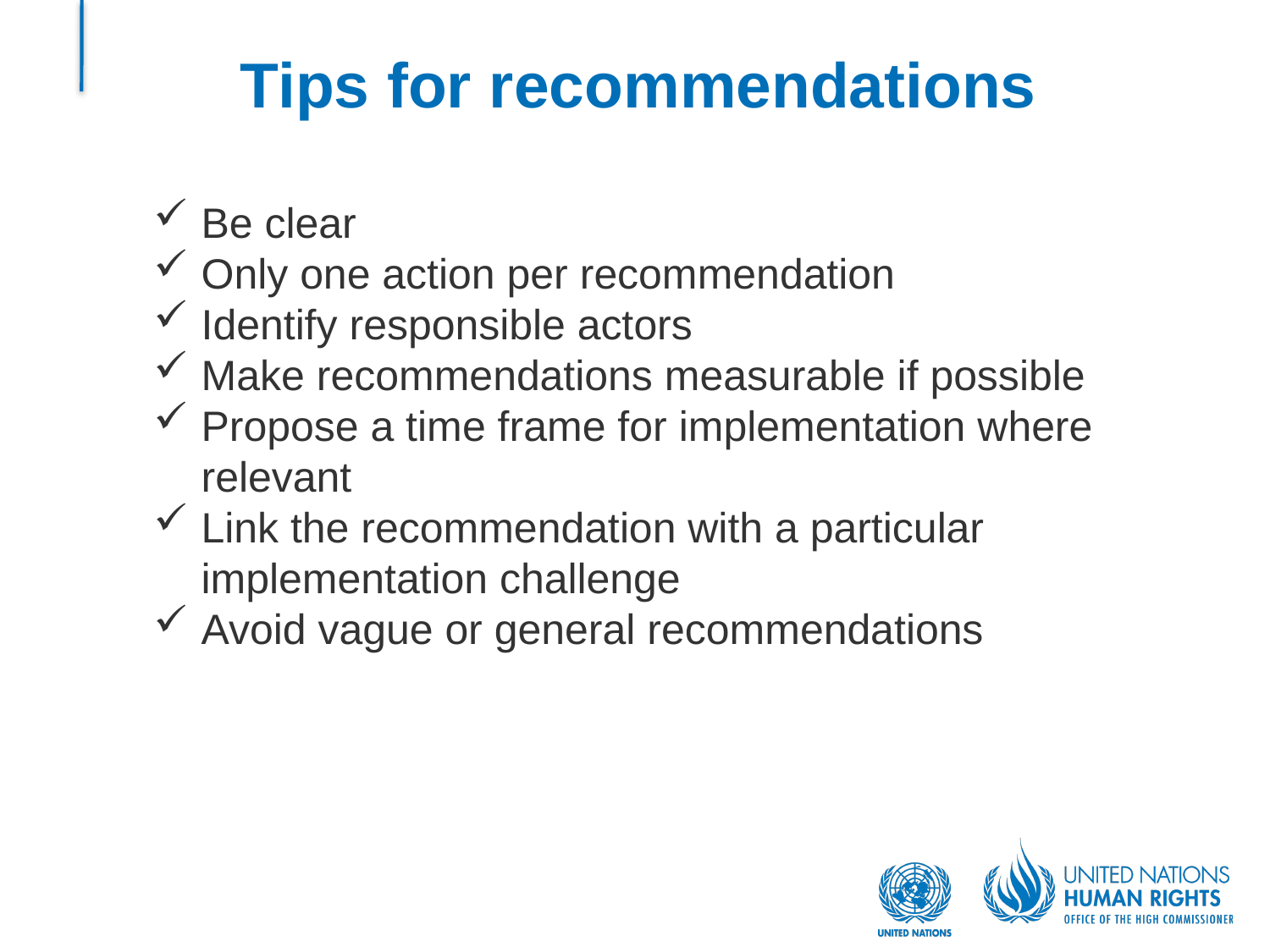

# Tips for recommendations
Be clear
Only one action per recommendation
Identify responsible actors
Make recommendations measurable if possible
Propose a time frame for implementation where relevant
Link the recommendation with a particular implementation challenge
Avoid vague or general recommendations